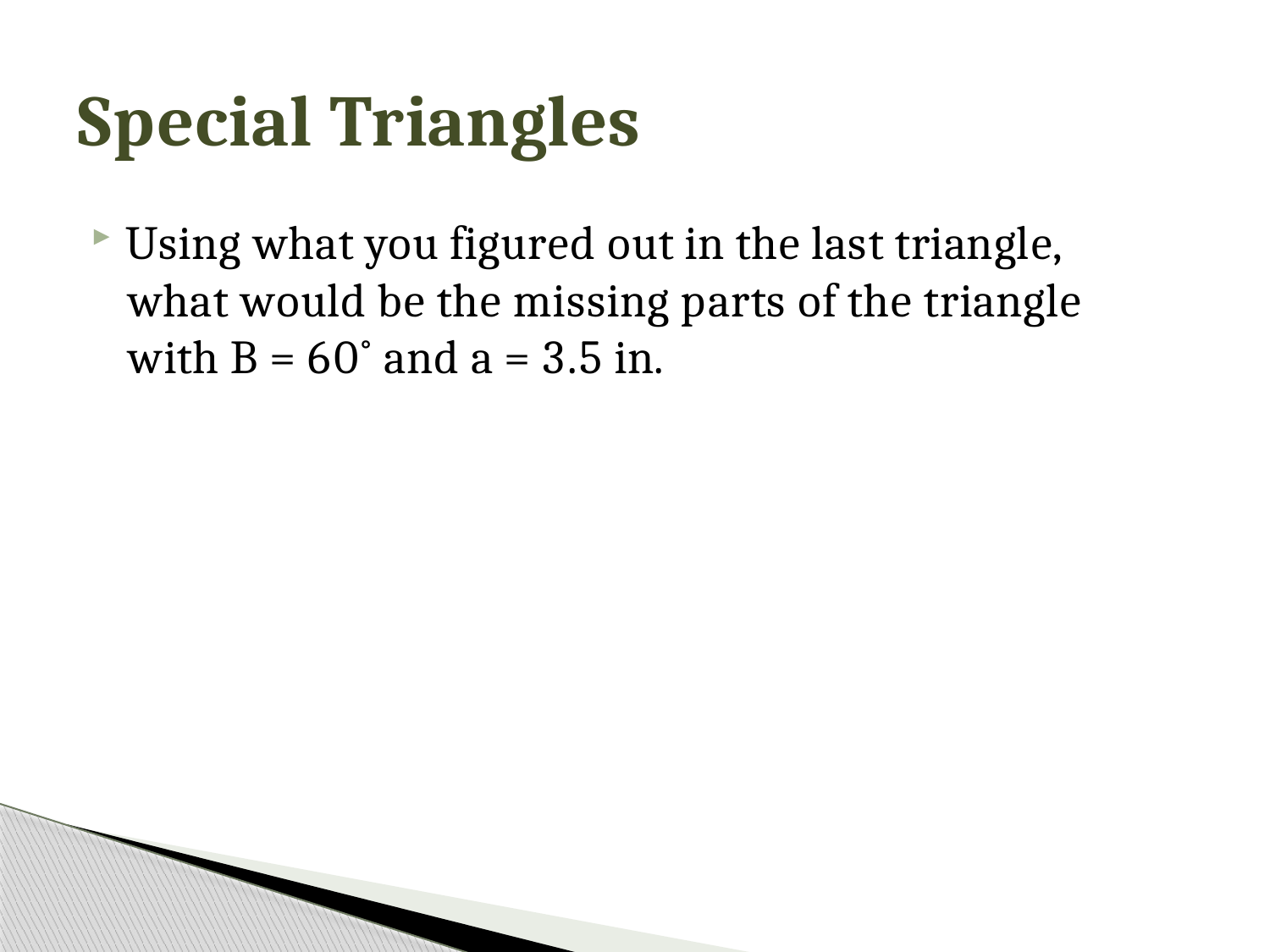

# Special Triangles
Using what you figured out in the last triangle, what would be the missing parts of the triangle with B = 60˚ and a = 3.5 in.